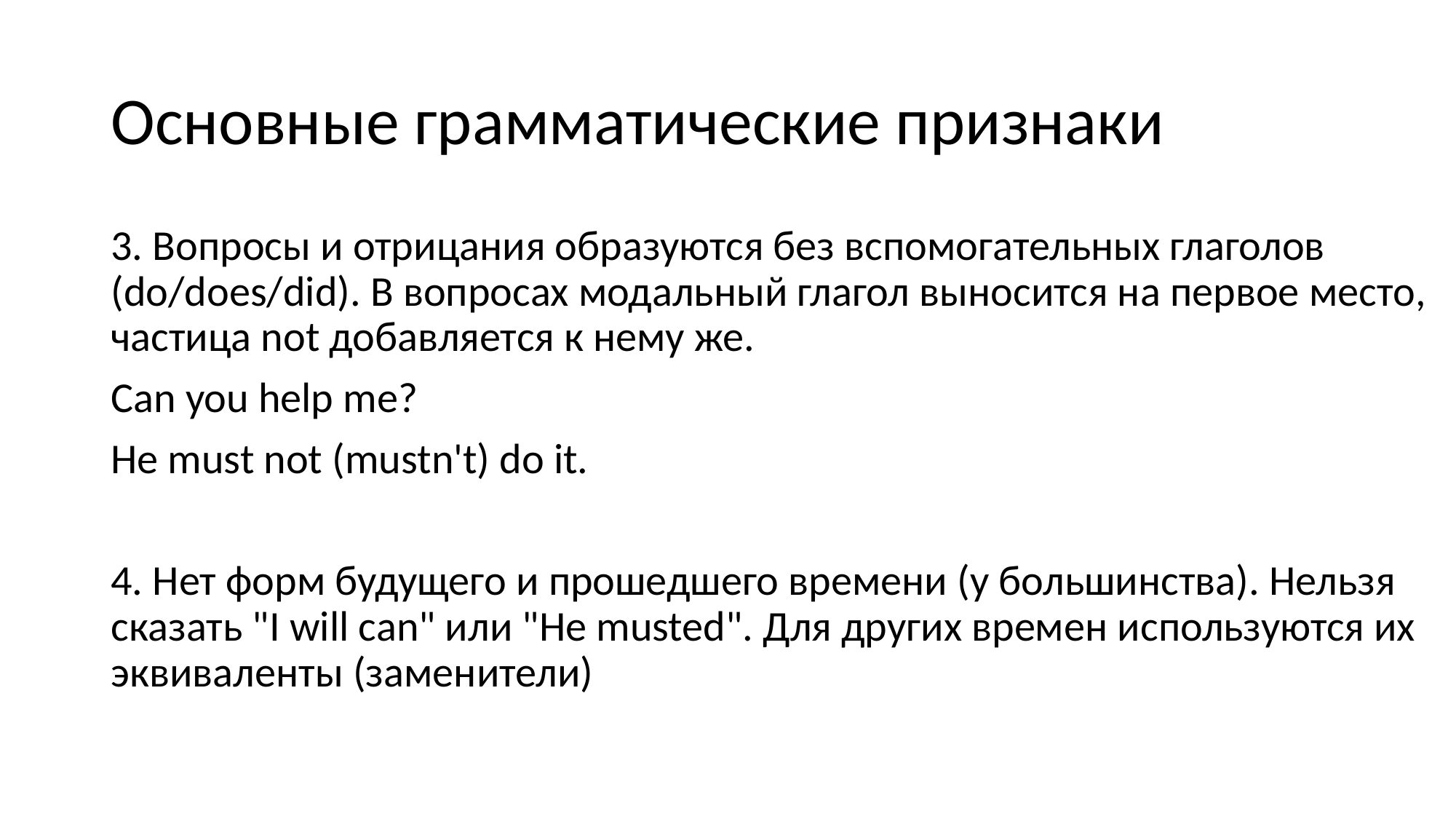

# Основные грамматические признаки
3. Вопросы и отрицания образуются без вспомогательных глаголов (do/does/did). В вопросах модальный глагол выносится на первое место, частица not добавляется к нему же.
Can you help me?
He must not (mustn't) do it.

4. Нет форм будущего и прошедшего времени (у большинства). Нельзя сказать "I will can" или "He musted". Для других времен используются их эквиваленты (заменители)